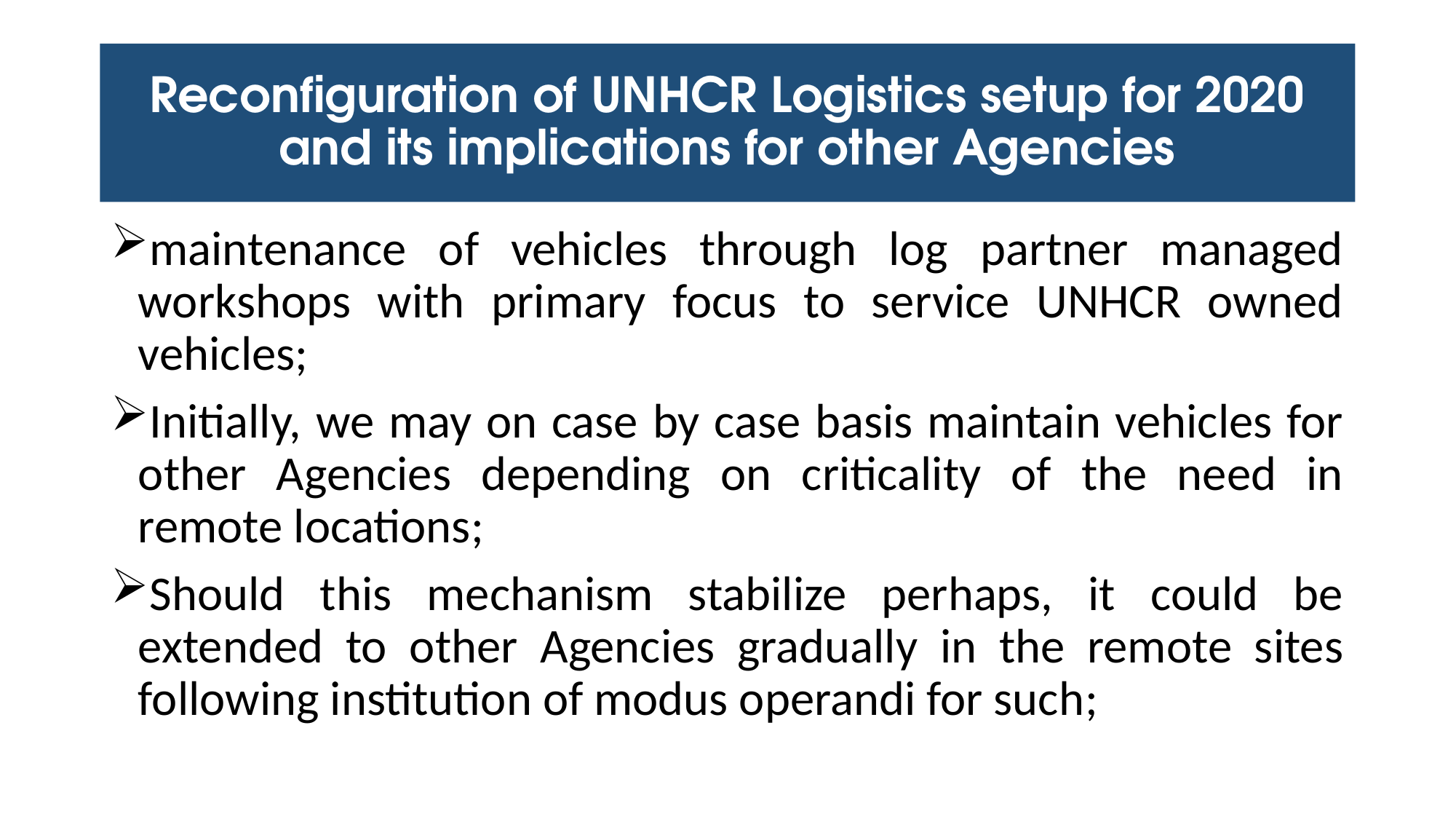

# Reconfiguration of UNHCR Logistics setup for 2020 and its implications for other Agencies
maintenance of vehicles through log partner managed workshops with primary focus to service UNHCR owned vehicles;
Initially, we may on case by case basis maintain vehicles for other Agencies depending on criticality of the need in remote locations;
Should this mechanism stabilize perhaps, it could be extended to other Agencies gradually in the remote sites following institution of modus operandi for such;